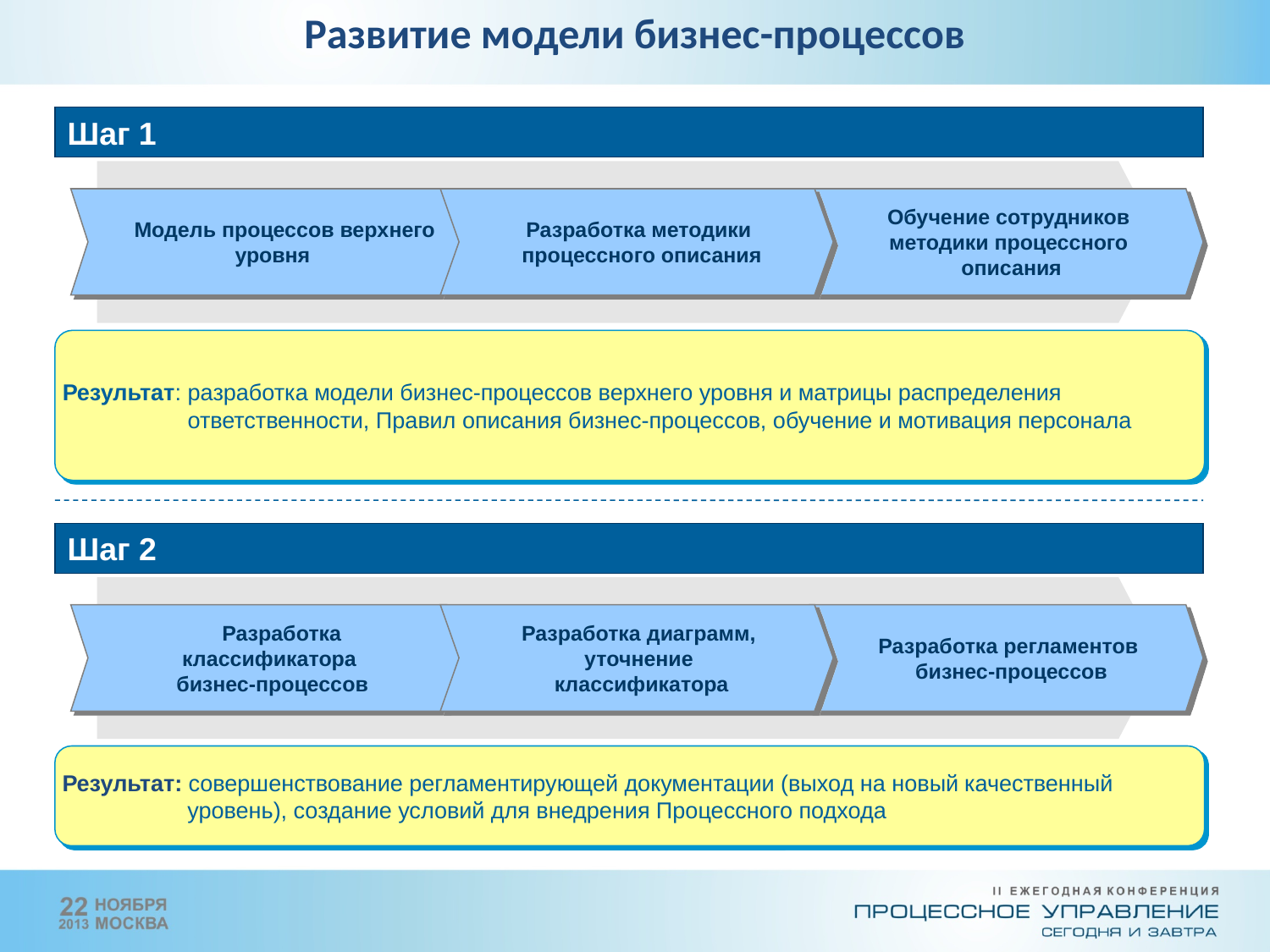

Развитие модели бизнес-процессов
Шаг 1

Модель процессов верхнего уровня
Разработка методики
процессного описания
Обучение сотрудников
методики процессного
описания
Результат: разработка модели бизнес-процессов верхнего уровня и матрицы распределения ответственности, Правил описания бизнес-процессов, обучение и мотивация персонала

Шаг 2

Разработка
классификатора
бизнес-процессов
Разработка диаграмм,
уточнение
классификатора
Разработка регламентов
бизнес-процессов
Результат: совершенствование регламентирующей документации (выход на новый качественный уровень), создание условий для внедрения Процессного подхода